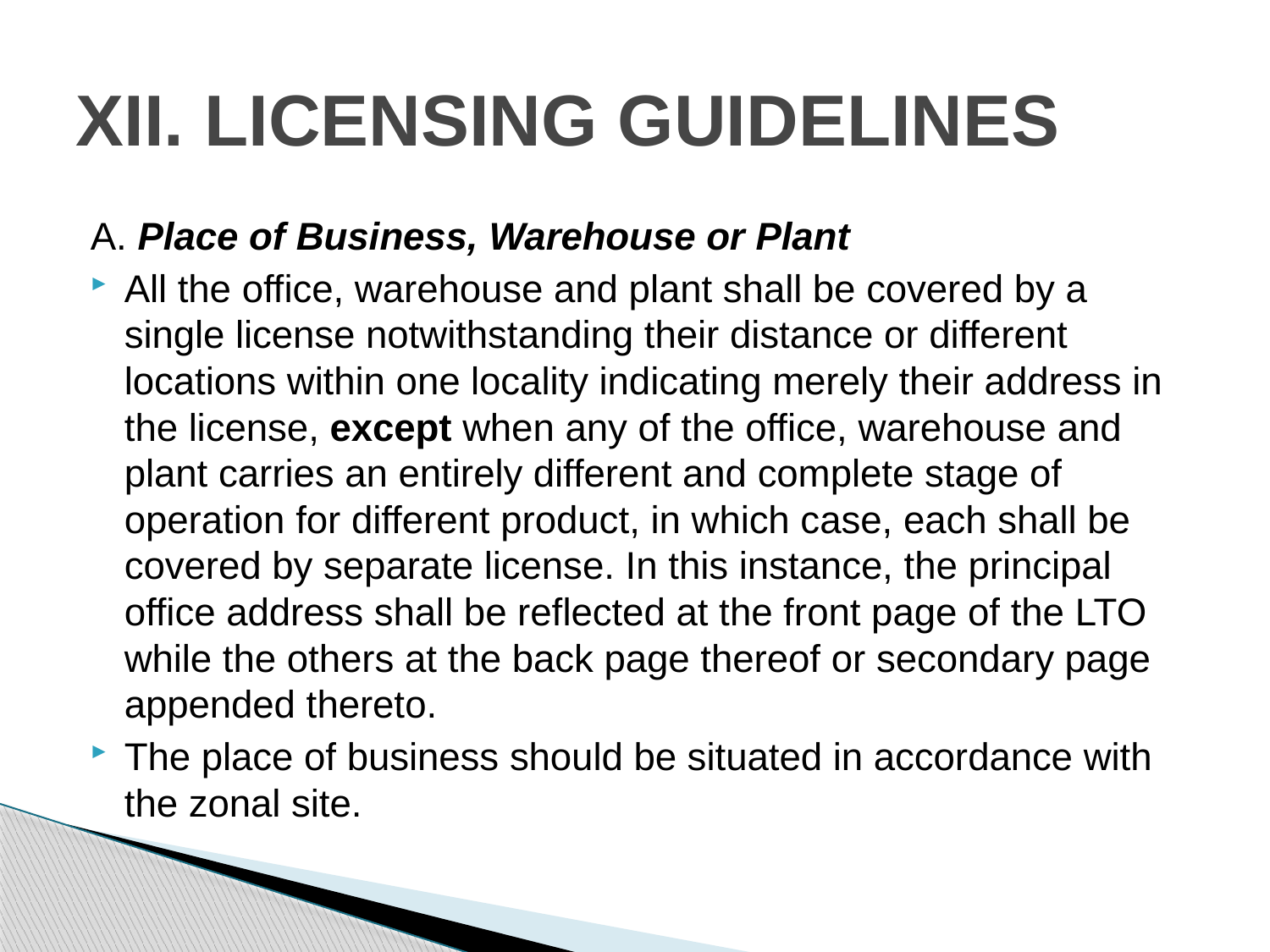

# XII. LICENSING GUIDELINES
A. Place of Business, Warehouse or Plant
All the office, warehouse and plant shall be covered by a single license notwithstanding their distance or different locations within one locality indicating merely their address in the license, except when any of the office, warehouse and plant carries an entirely different and complete stage of operation for different product, in which case, each shall be covered by separate license. In this instance, the principal office address shall be reflected at the front page of the LTO while the others at the back page thereof or secondary page appended thereto.
The place of business should be situated in accordance with the zonal site.